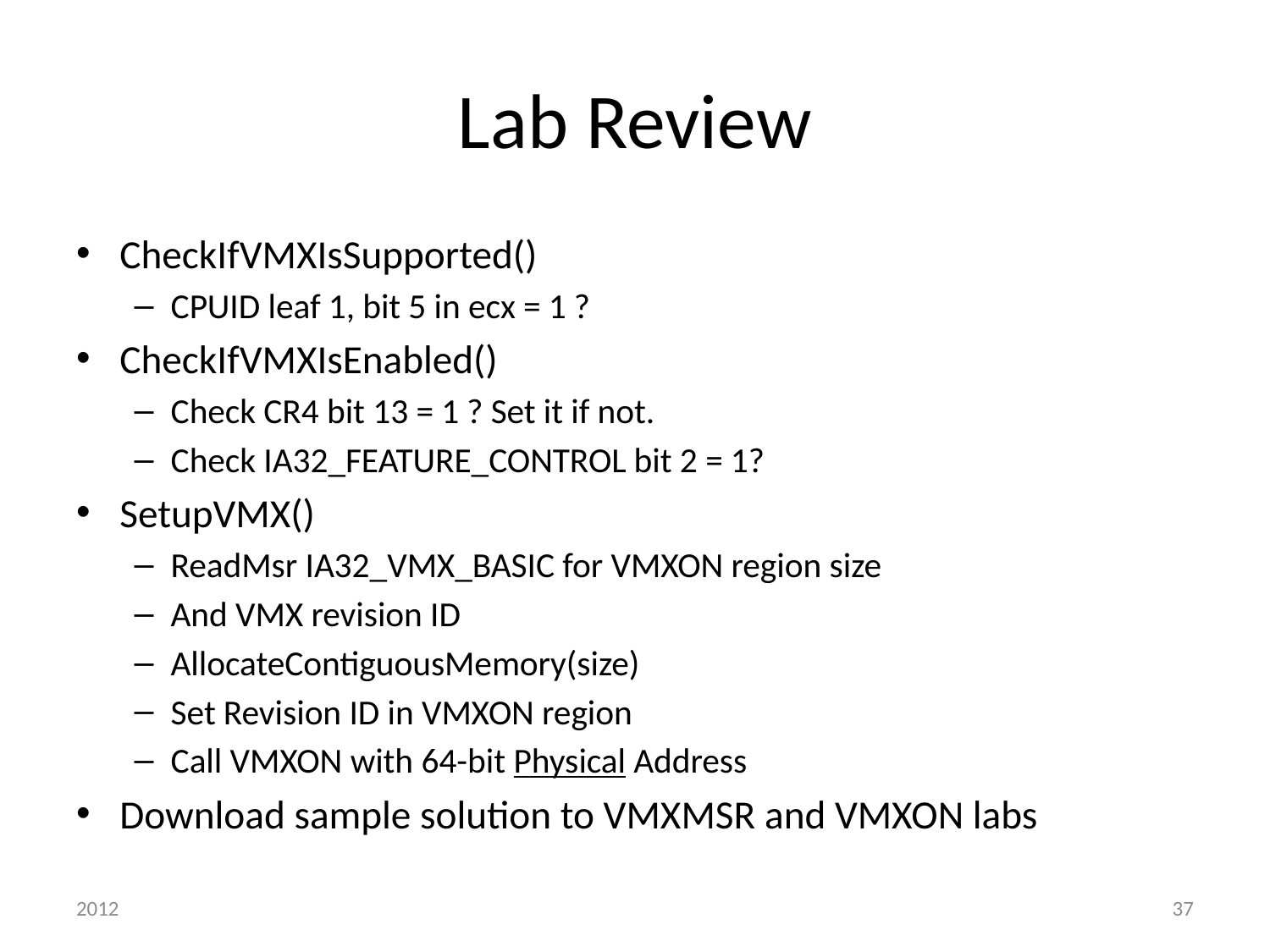

# Lab Review
CheckIfVMXIsSupported()
CPUID leaf 1, bit 5 in ecx = 1 ?
CheckIfVMXIsEnabled()
Check CR4 bit 13 = 1 ? Set it if not.
Check IA32_FEATURE_CONTROL bit 2 = 1?
SetupVMX()
ReadMsr IA32_VMX_BASIC for VMXON region size
And VMX revision ID
AllocateContiguousMemory(size)
Set Revision ID in VMXON region
Call VMXON with 64-bit Physical Address
Download sample solution to VMXMSR and VMXON labs
2012

37